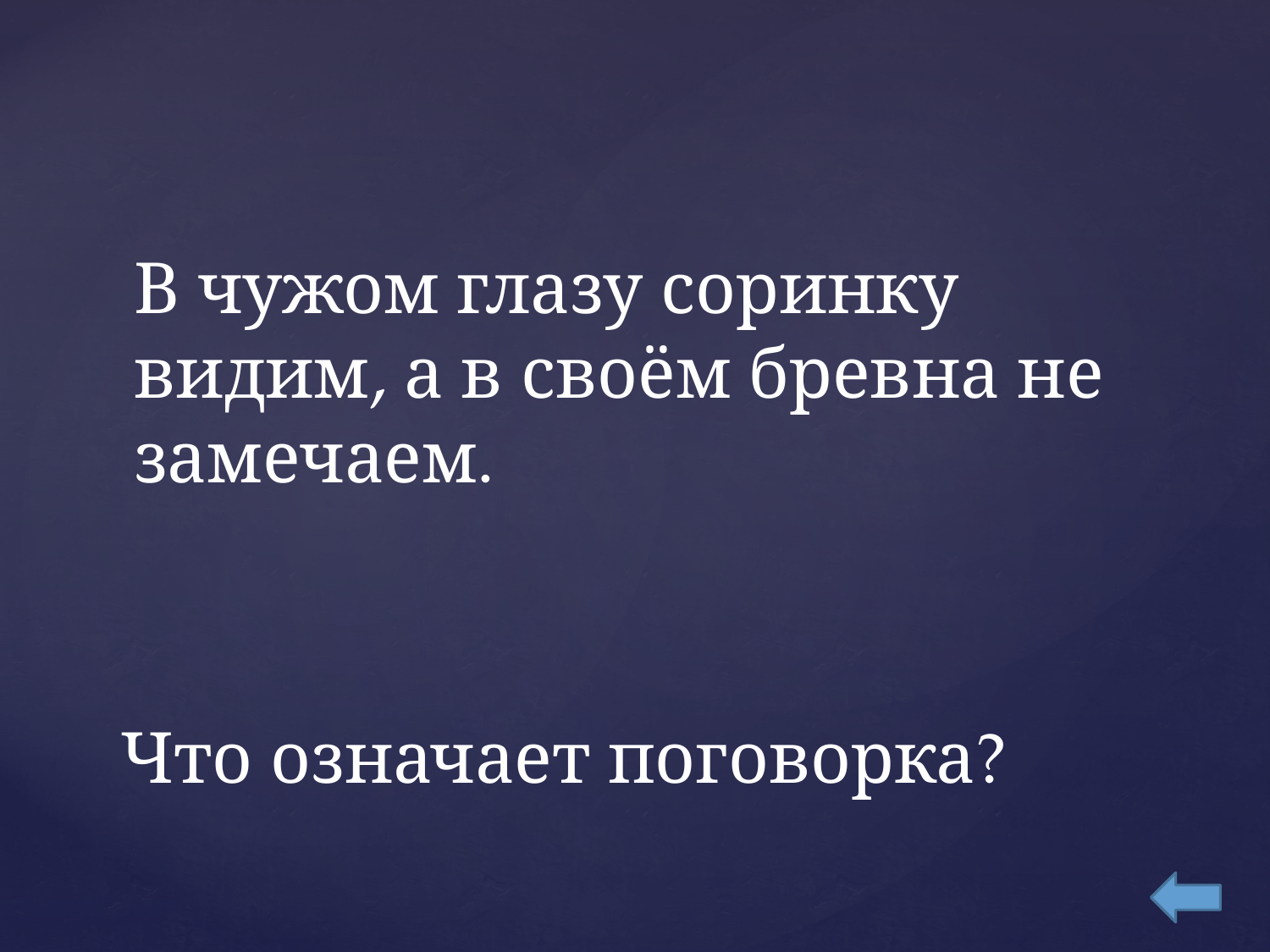

В чужом глазу соринку видим, а в своём бревна не замечаем.
# Что означает поговорка?